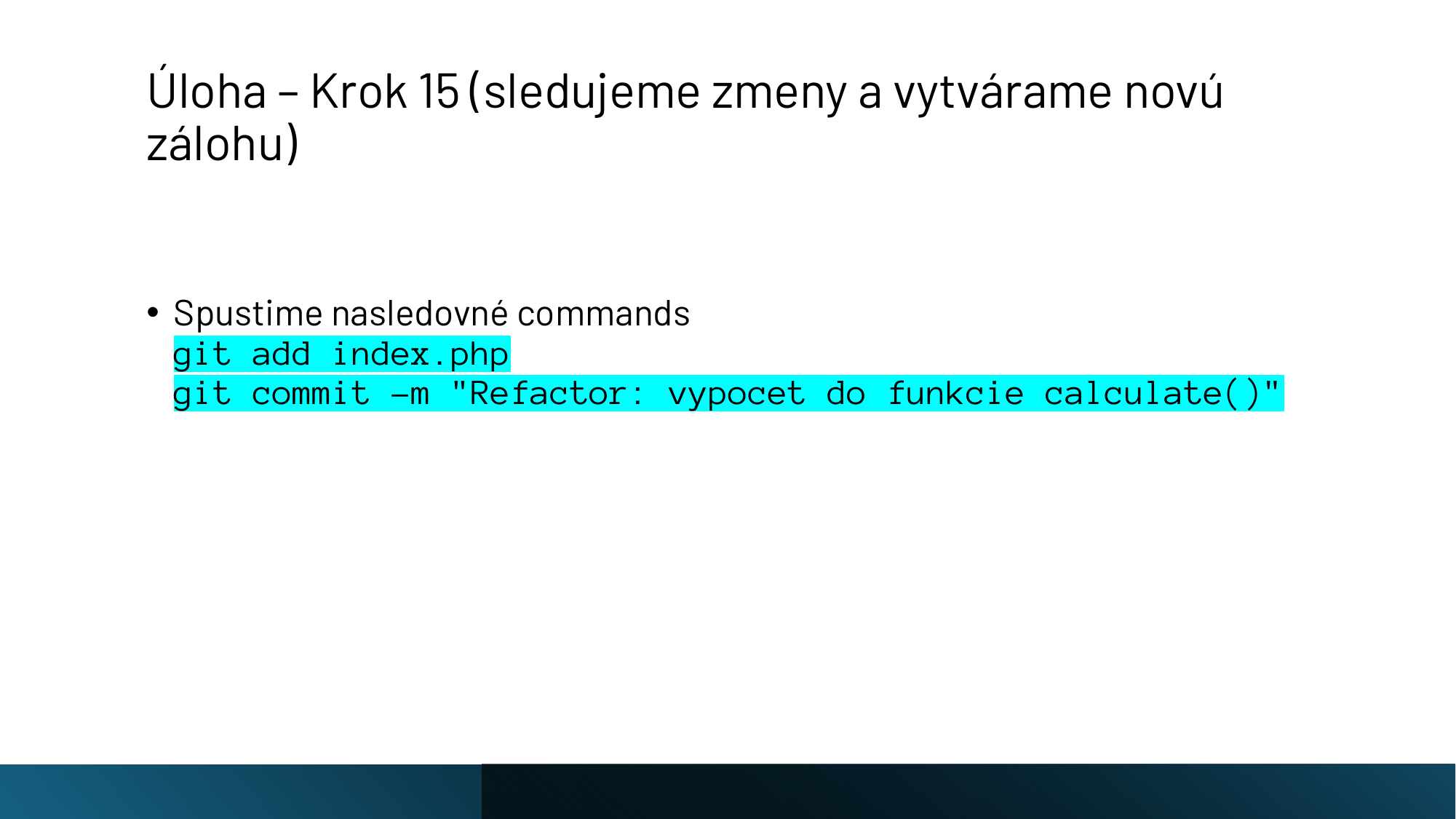

# Úloha – Krok 15 (sledujeme zmeny a vytvárame novú zálohu)
Spustime nasledovné commands
git add index.php
git commit -m "Refactor: vypocet do funkcie calculate()"